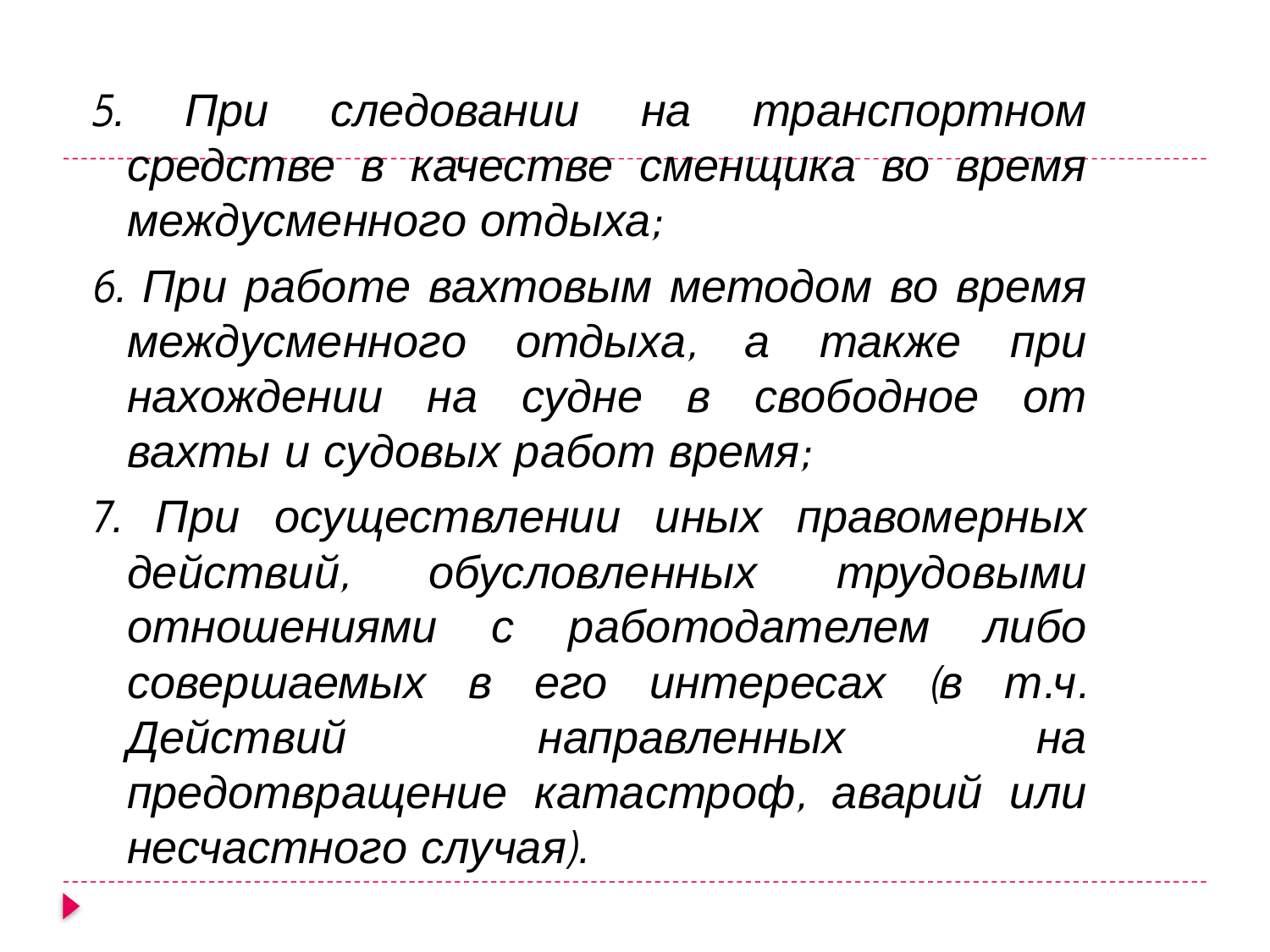

5. При следовании на транспортном средстве в качестве сменщика во время междусменного отдыха;
6. При работе вахтовым методом во время междусменного отдыха, а также при нахождении на судне в свободное от вахты и судовых работ время;
7. При осуществлении иных правомерных действий, обусловленных трудовыми отношениями с работодателем либо совершаемых в его интересах (в т.ч. Действий направленных на предотвращение катастроф, аварий или несчастного случая).